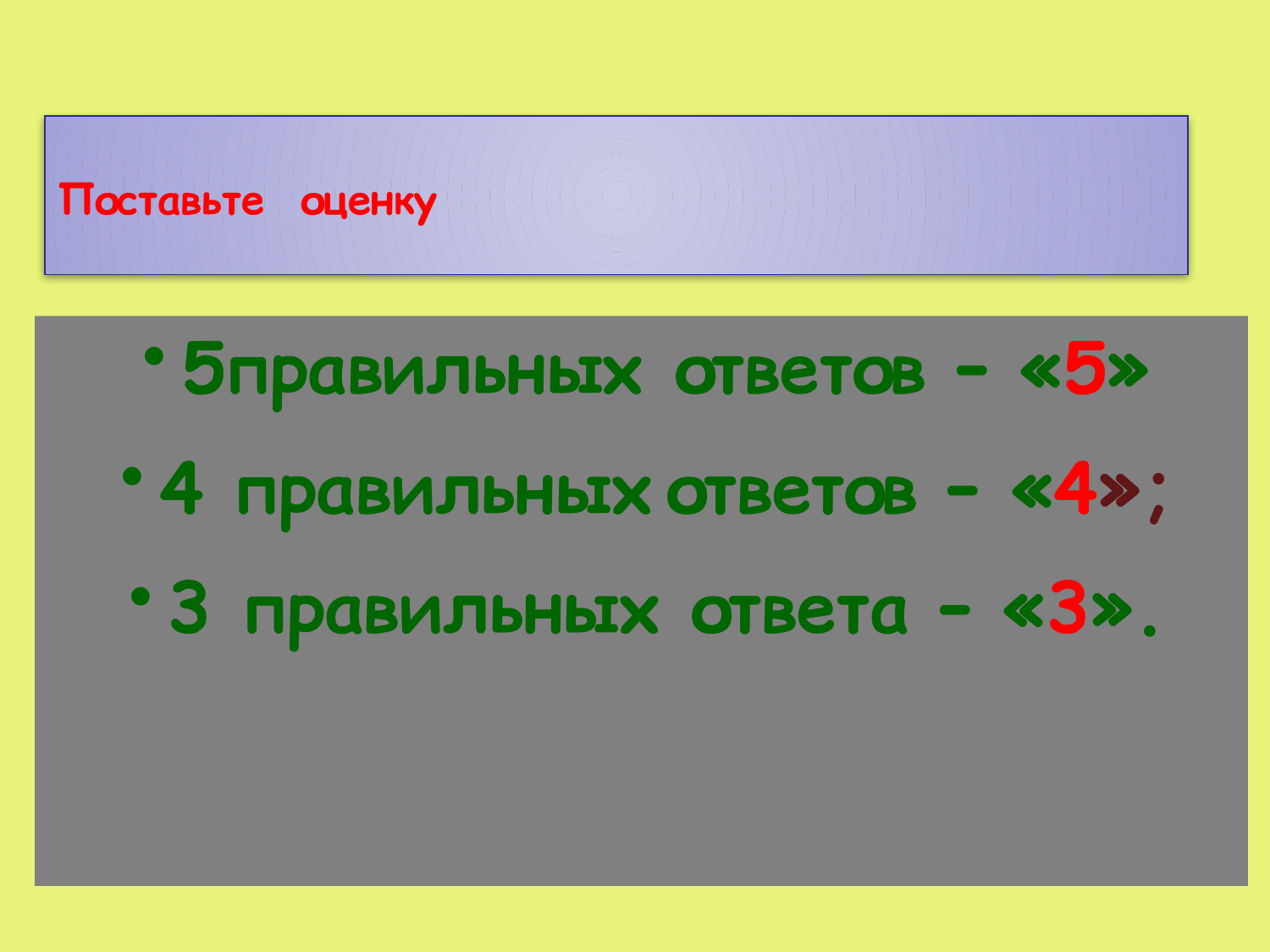

Поставьте  оценку
5правильных ответов – «5»
4 правильных ответов – «4»;
3 правильных ответа – «3».